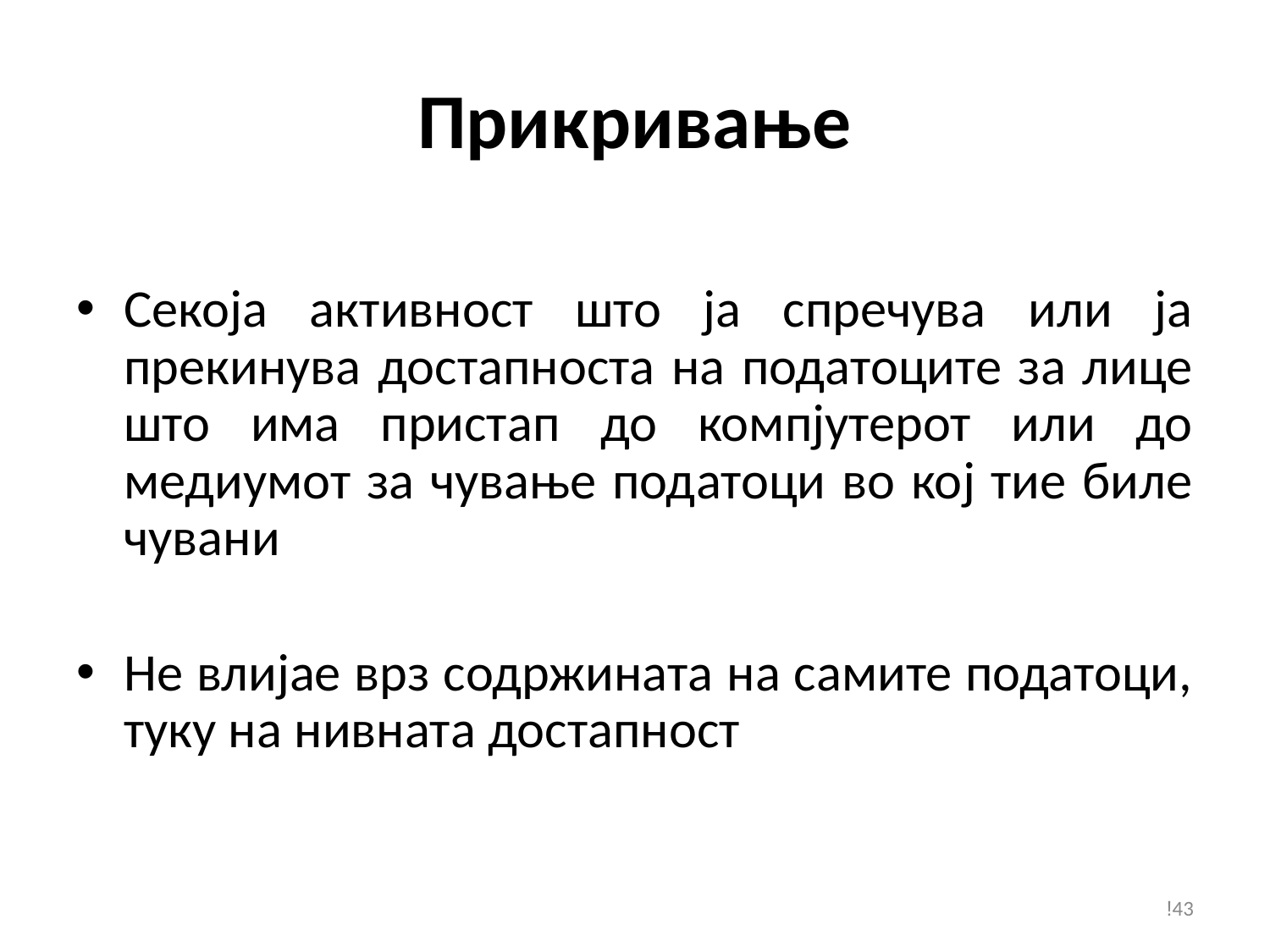

# Прикривање
Секоја активност што ја спречува или ја прекинува достапноста на податоците за лице што има пристап до компјутерот или до медиумот за чување податоци во кој тие биле чувани

Не влијае врз содржината на самите податоци, туку на нивната достапност
!43